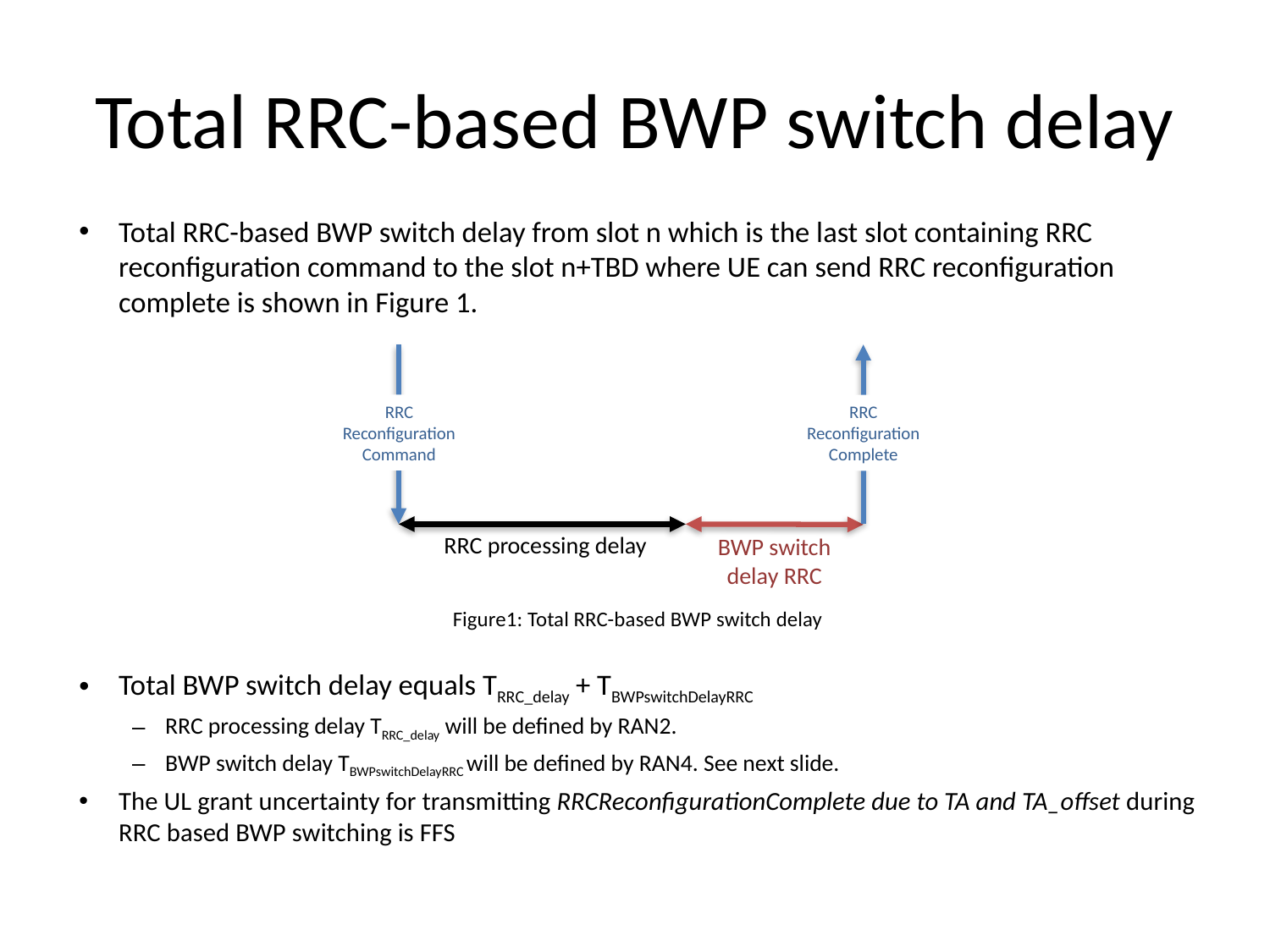

# Total RRC-based BWP switch delay
Total RRC-based BWP switch delay from slot n which is the last slot containing RRC reconfiguration command to the slot n+TBD where UE can send RRC reconfiguration complete is shown in Figure 1.

Figure1: Total RRC-based BWP switch delay

Total BWP switch delay equals TRRC_delay + TBWPswitchDelayRRC
RRC processing delay TRRC_delay will be defined by RAN2.
BWP switch delay TBWPswitchDelayRRC will be defined by RAN4. See next slide.
The UL grant uncertainty for transmitting RRCReconfigurationComplete due to TA and TA_offset during RRC based BWP switching is FFS
RRC Reconfiguration Command
RRC Reconfiguration Complete
RRC processing delay
BWP switch delay RRC